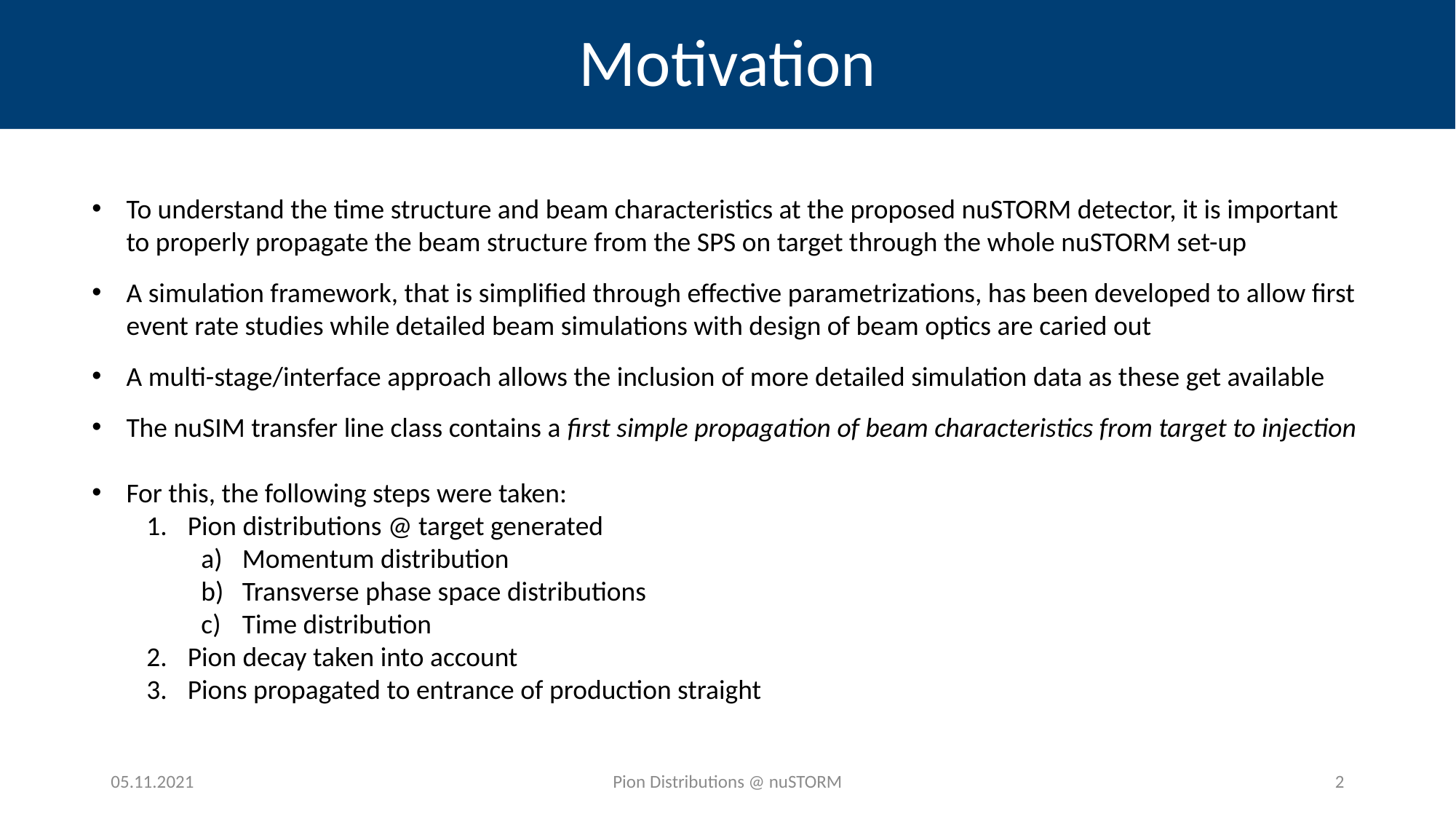

# Motivation
To understand the time structure and beam characteristics at the proposed nuSTORM detector, it is important to properly propagate the beam structure from the SPS on target through the whole nuSTORM set-up

A simulation framework, that is simplified through effective parametrizations, has been developed to allow first event rate studies while detailed beam simulations with design of beam optics are caried out

A multi-stage/interface approach allows the inclusion of more detailed simulation data as these get available

The nuSIM transfer line class contains a first simple propagation of beam characteristics from target to injection

For this, the following steps were taken:
Pion distributions @ target generated
Momentum distribution
Transverse phase space distributions
Time distribution
Pion decay taken into account
Pions propagated to entrance of production straight

05.11.2021
Pion Distributions @ nuSTORM
2